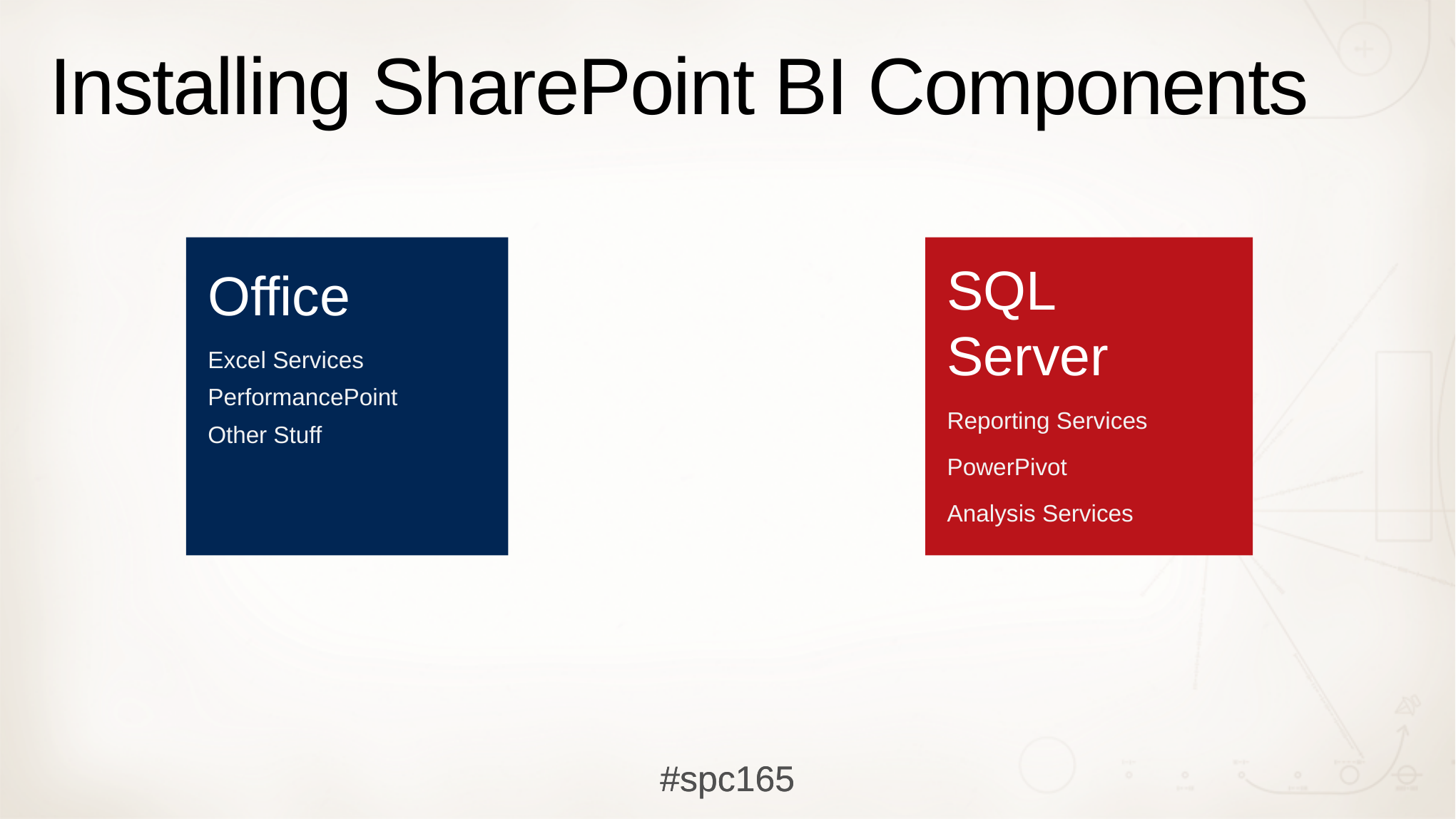

# Installing SharePoint BI Components
SQL Server
Reporting Services
PowerPivot
Analysis Services
Office
Excel Services
PerformancePoint
Other Stuff